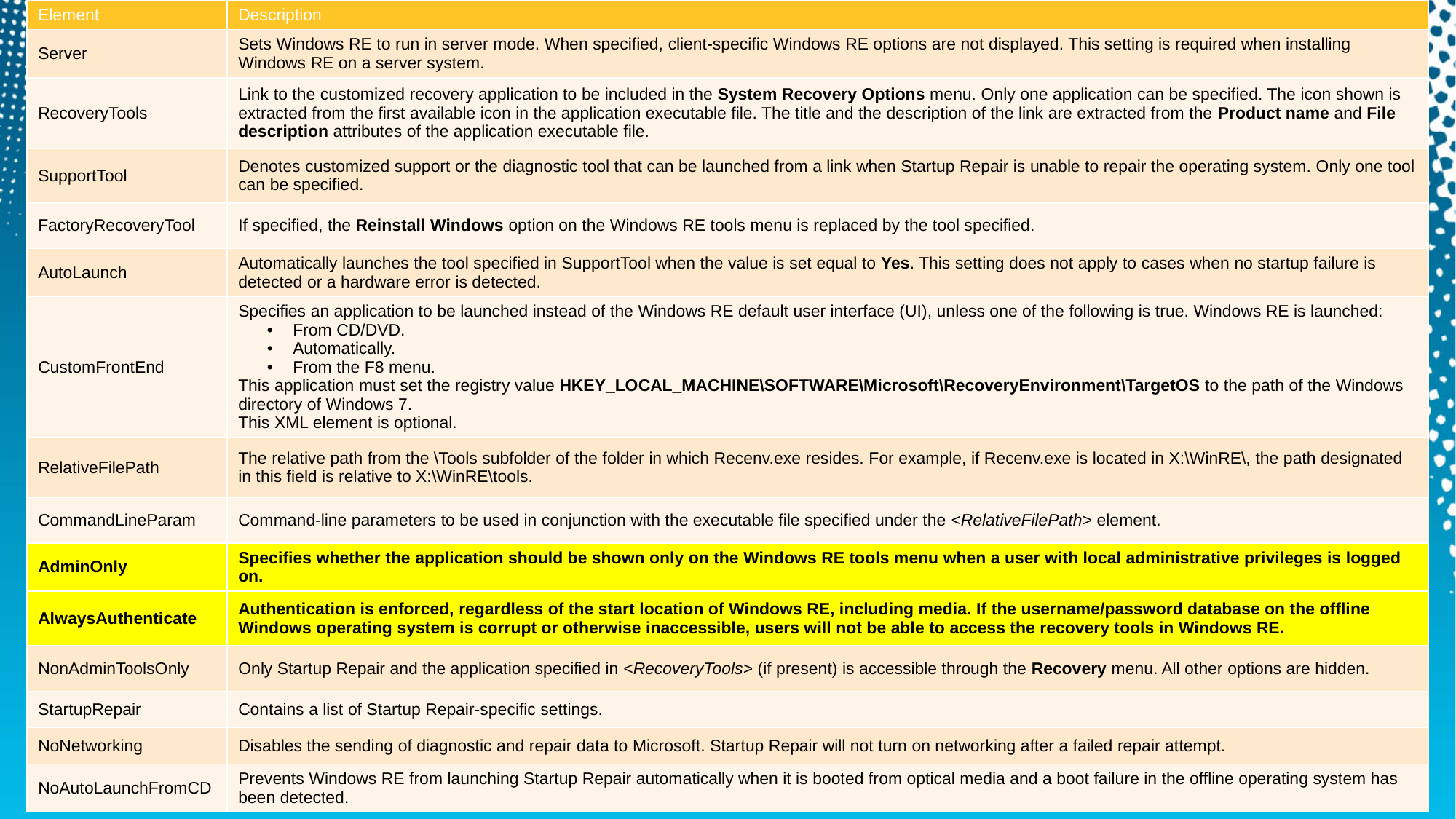

| Element | Description |
| --- | --- |
| Server | Sets Windows RE to run in server mode. When specified, client-specific Windows RE options are not displayed. This setting is required when installing Windows RE on a server system. |
| RecoveryTools | Link to the customized recovery application to be included in the System Recovery Options menu. Only one application can be specified. The icon shown is extracted from the first available icon in the application executable file. The title and the description of the link are extracted from the Product name and File description attributes of the application executable file. |
| SupportTool | Denotes customized support or the diagnostic tool that can be launched from a link when Startup Repair is unable to repair the operating system. Only one tool can be specified. |
| FactoryRecoveryTool | If specified, the Reinstall Windows option on the Windows RE tools menu is replaced by the tool specified. |
| AutoLaunch | Automatically launches the tool specified in SupportTool when the value is set equal to Yes. This setting does not apply to cases when no startup failure is detected or a hardware error is detected. |
| CustomFrontEnd | Specifies an application to be launched instead of the Windows RE default user interface (UI), unless one of the following is true. Windows RE is launched: From CD/DVD. Automatically. From the F8 menu. This application must set the registry value HKEY\_LOCAL\_MACHINE\SOFTWARE\Microsoft\RecoveryEnvironment\TargetOS to the path of the Windows directory of Windows 7. This XML element is optional. |
| RelativeFilePath | The relative path from the \Tools subfolder of the folder in which Recenv.exe resides. For example, if Recenv.exe is located in X:\WinRE\, the path designated in this field is relative to X:\WinRE\tools. |
| CommandLineParam | Command-line parameters to be used in conjunction with the executable file specified under the <RelativeFilePath> element. |
| AdminOnly | Specifies whether the application should be shown only on the Windows RE tools menu when a user with local administrative privileges is logged on. |
| AlwaysAuthenticate | Authentication is enforced, regardless of the start location of Windows RE, including media. If the username/password database on the offline Windows operating system is corrupt or otherwise inaccessible, users will not be able to access the recovery tools in Windows RE. |
| NonAdminToolsOnly | Only Startup Repair and the application specified in <RecoveryTools> (if present) is accessible through the Recovery menu. All other options are hidden. |
| StartupRepair | Contains a list of Startup Repair-specific settings. |
| NoNetworking | Disables the sending of diagnostic and repair data to Microsoft. Startup Repair will not turn on networking after a failed repair attempt. |
| NoAutoLaunchFromCD | Prevents Windows RE from launching Startup Repair automatically when it is booted from optical media and a boot failure in the offline operating system has been detected. |
#